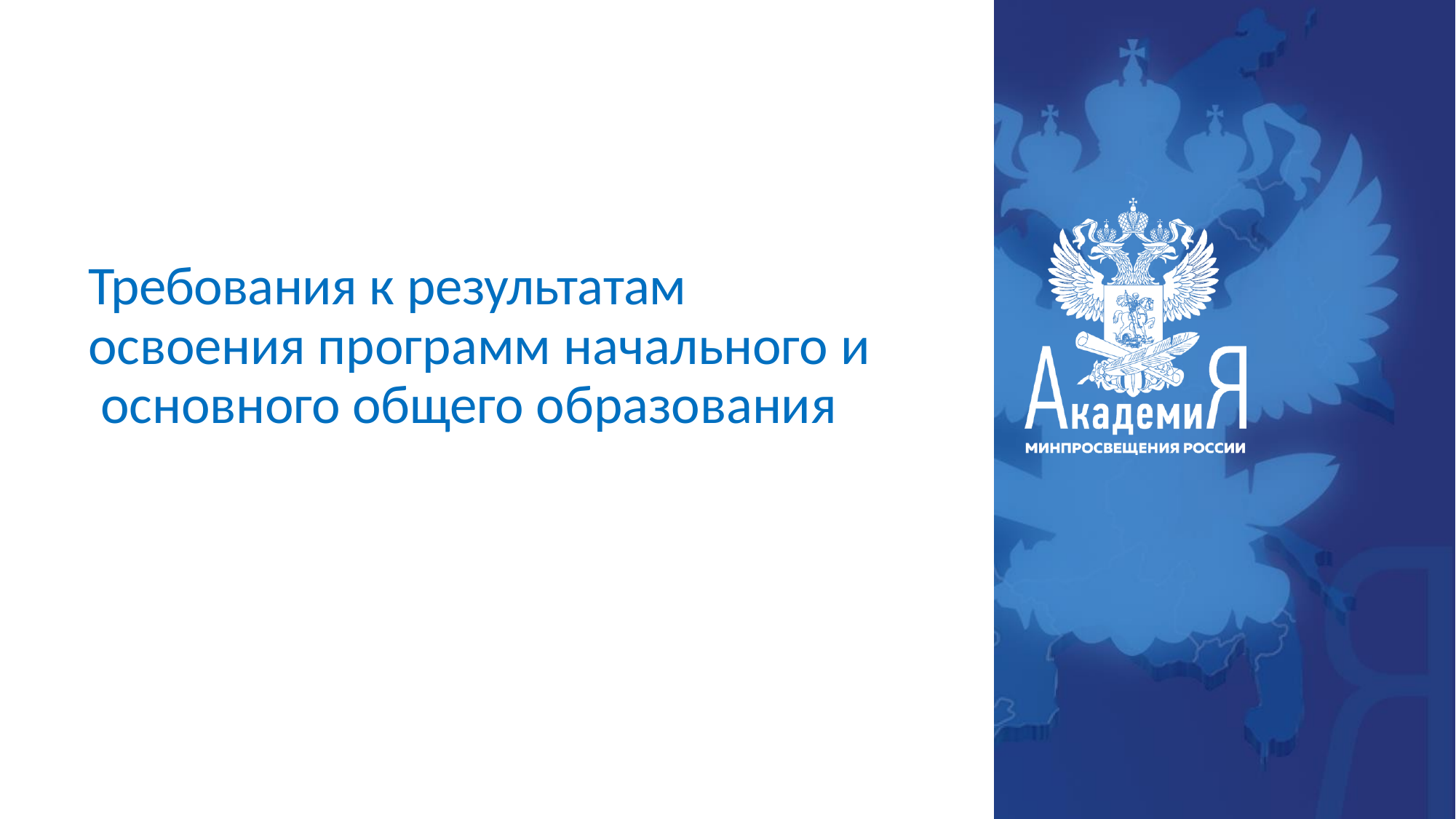

# Требования к результатам  освоения программ начального и  основного общего образования